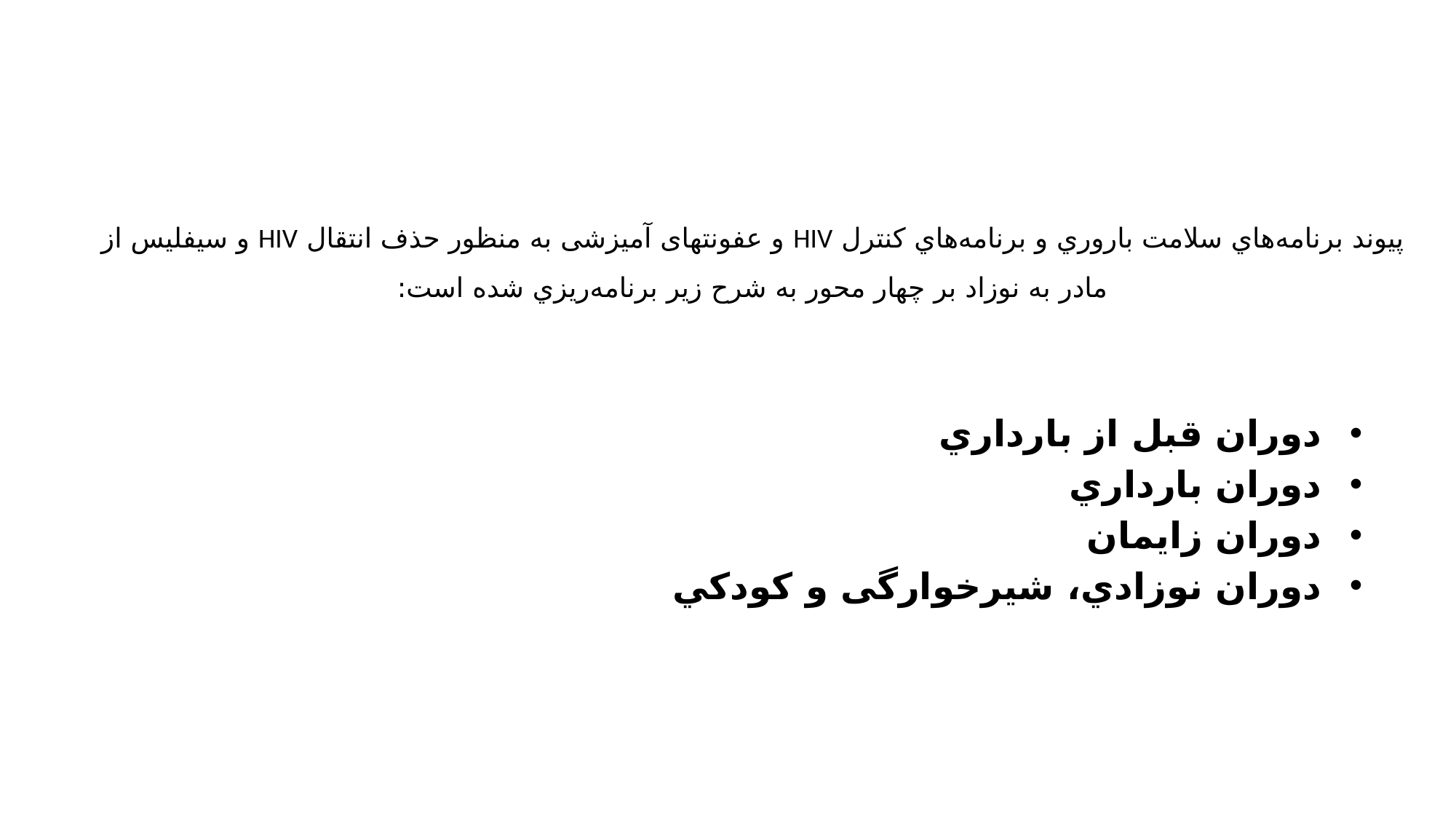

# پیوند برنامه‌هاي سلامت باروري و برنامه‌هاي كنترل HIV و عفونتهای آمیزشی به منظور حذف انتقال HIV و سیفلیس از مادر به نوزاد بر چهار محور به شرح زير برنامه‌ريزي شده است:
دوران قبل از بارداري
دوران بارداري
دوران زايمان
دوران نوزادي، شیرخوارگی و كودكي